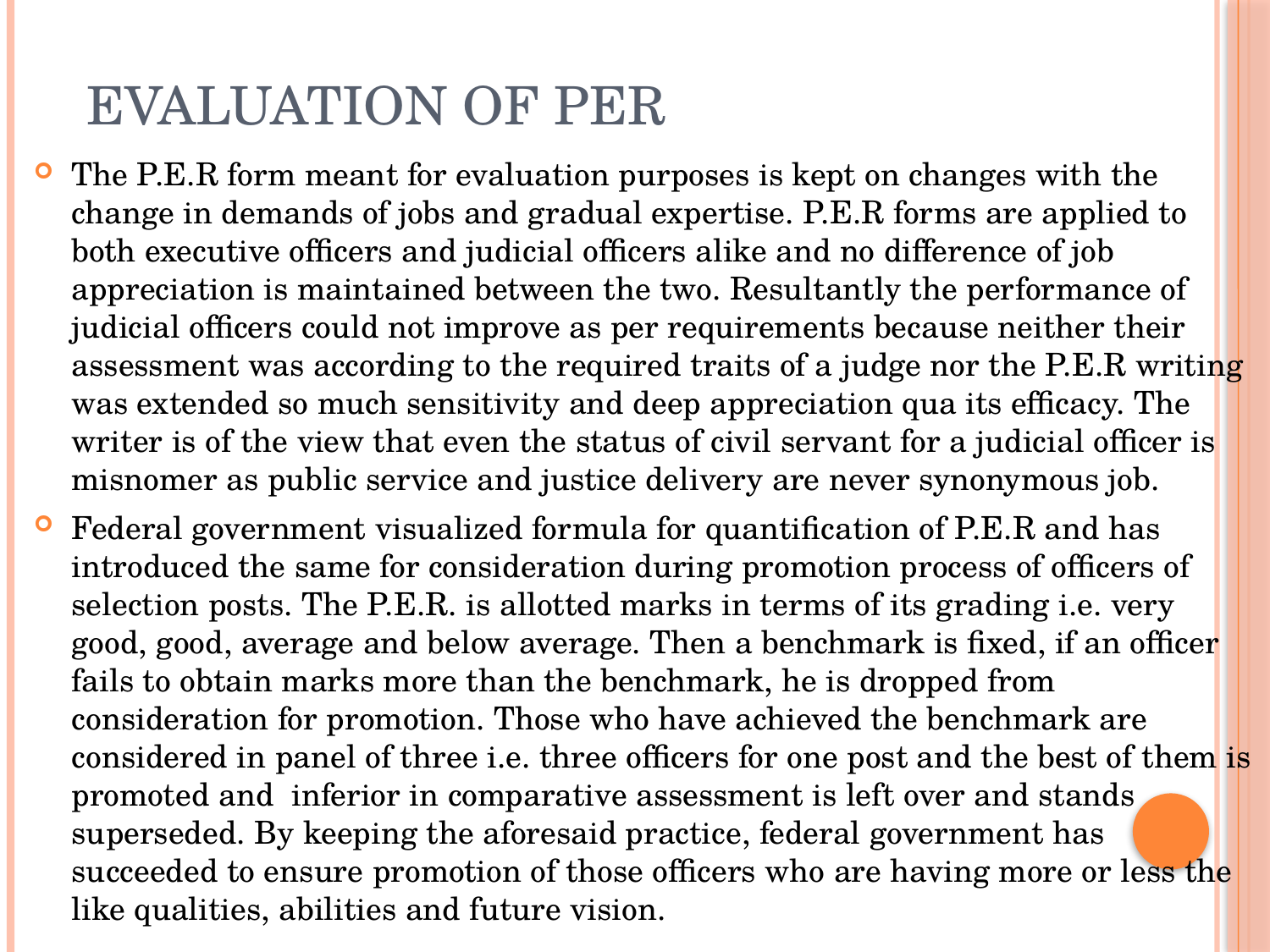

# Evaluation of PER
The P.E.R form meant for evaluation purposes is kept on changes with the change in demands of jobs and gradual expertise. P.E.R forms are applied to both executive officers and judicial officers alike and no difference of job appreciation is maintained between the two. Resultantly the performance of judicial officers could not improve as per requirements because neither their assessment was according to the required traits of a judge nor the P.E.R writing was extended so much sensitivity and deep appreciation qua its efficacy. The writer is of the view that even the status of civil servant for a judicial officer is misnomer as public service and justice delivery are never synonymous job.
Federal government visualized formula for quantification of P.E.R and has introduced the same for consideration during promotion process of officers of selection posts. The P.E.R. is allotted marks in terms of its grading i.e. very good, good, average and below average. Then a benchmark is fixed, if an officer fails to obtain marks more than the benchmark, he is dropped from consideration for promotion. Those who have achieved the benchmark are considered in panel of three i.e. three officers for one post and the best of them is promoted and  inferior in comparative assessment is left over and stands superseded. By keeping the aforesaid practice, federal government has succeeded to ensure promotion of those officers who are having more or less the like qualities, abilities and future vision.